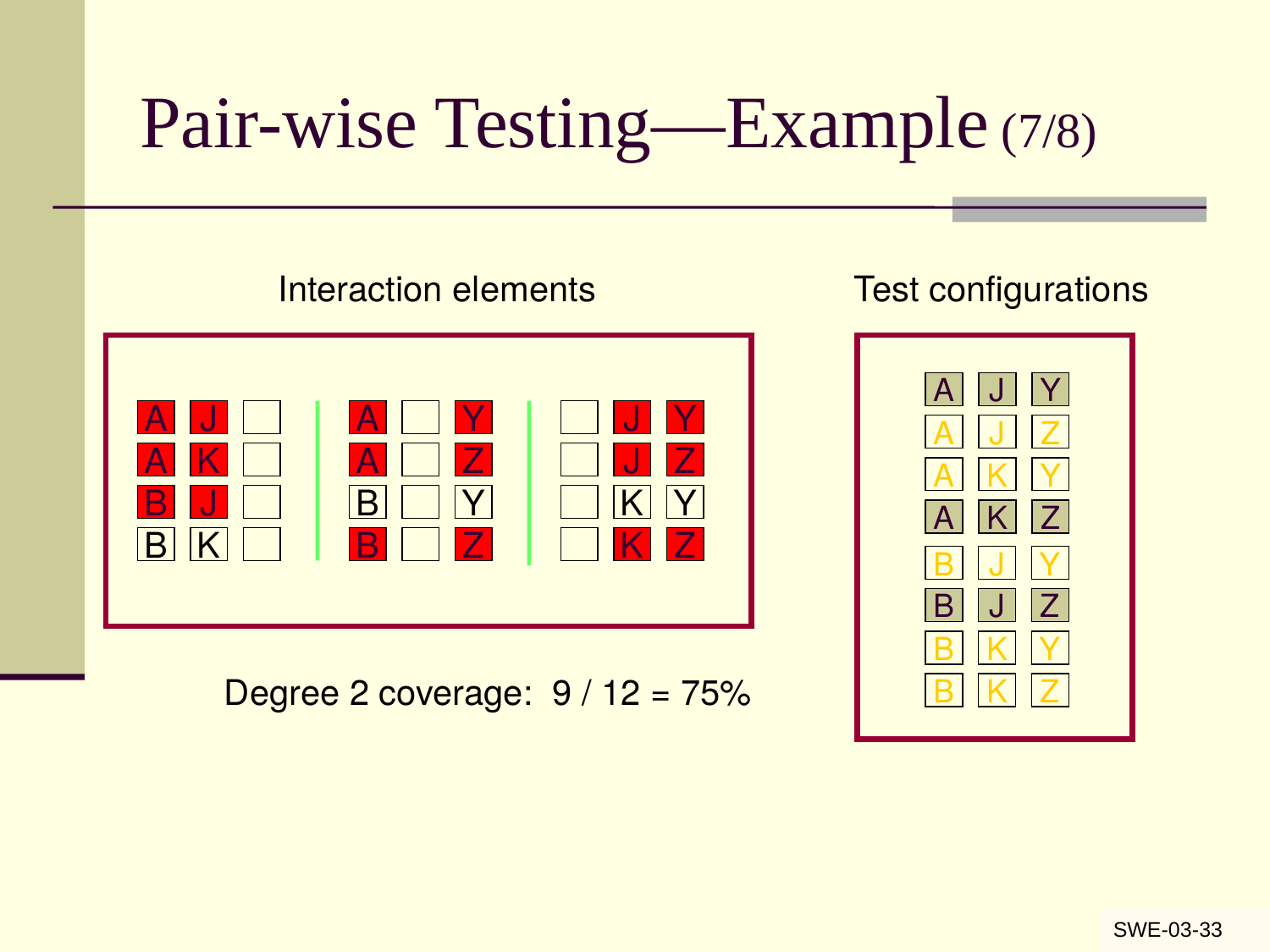

# Pair-wise Testing—Example (7/8)

Interaction elements
Test configurations

A
J
Y
A
J
Z
A
K
Y
A
K
Z
B
J
Y
B
J
Z
B
K
Y
B
K
Z
A
J
Y
A
K
Z

A
J

A

Y

J
Y
A
K

A

Z

J
J
Z
Z
B
B
J
J

B

Y

K
Y
B
K

B
B
Z

Z

K
Z
B
J
Z
Degree 2 coverage:  9 / 12 = 75%